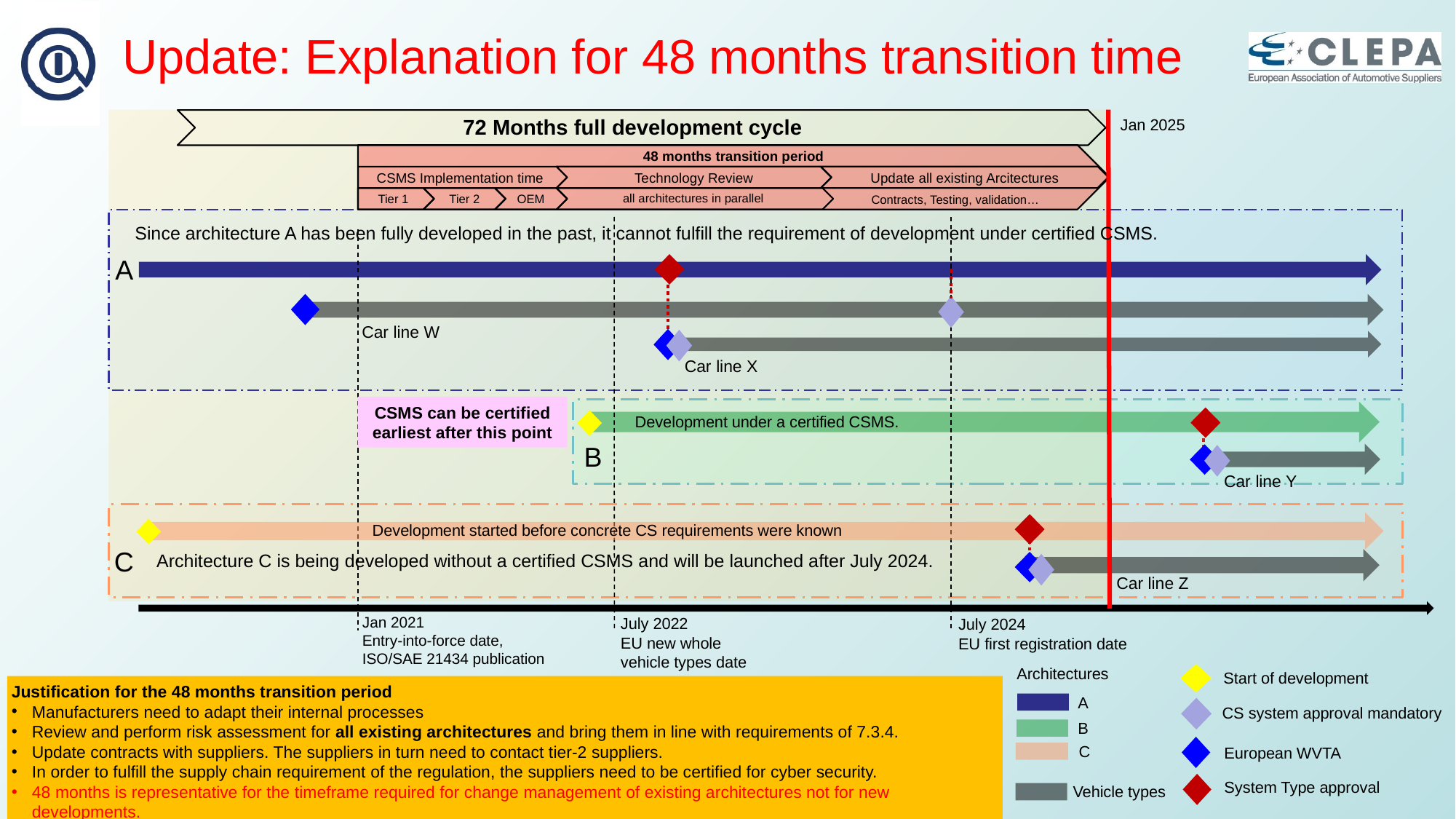

# Update: Explanation for 48 months transition time
72 Months full development cycle
Jan 2025

48 months transition period

Update all existing Arcitectures
Technology Review
CSMS Implementation time
all architectures in parallel
Contracts, Testing, validation…
Tier 1
Tier 2
OEM

Since architecture A has been fully developed in the past, it cannot fulfill the requirement of development under certified CSMS.
A

Car line W

Car line X
CSMS can be certified earliest after this point

Development under a certified CSMS.

B

Car line Y

Development started before concrete CS requirements were known

C
Architecture C is being developed without a certified CSMS and will be launched after July 2024.

Car line Z

Jan 2021
Entry-into-force date,
ISO/SAE 21434 publication
July 2022
EU new whole vehicle types date
July 2024
EU first registration date
Architectures
Start of development

Justification for the 48 months transition period
Manufacturers need to adapt their internal processes
Review and perform risk assessment for all existing architectures and bring them in line with requirements of 7.3.4.
Update contracts with suppliers. The suppliers in turn need to contact tier-2 suppliers.
In order to fulfill the supply chain requirement of the regulation, the suppliers need to be certified for cyber security.
48 months is representative for the timeframe required for change management of existing architectures not for new developments.
A

CS system approval mandatory
B

C

European WVTA

System Type approval

Vehicle types